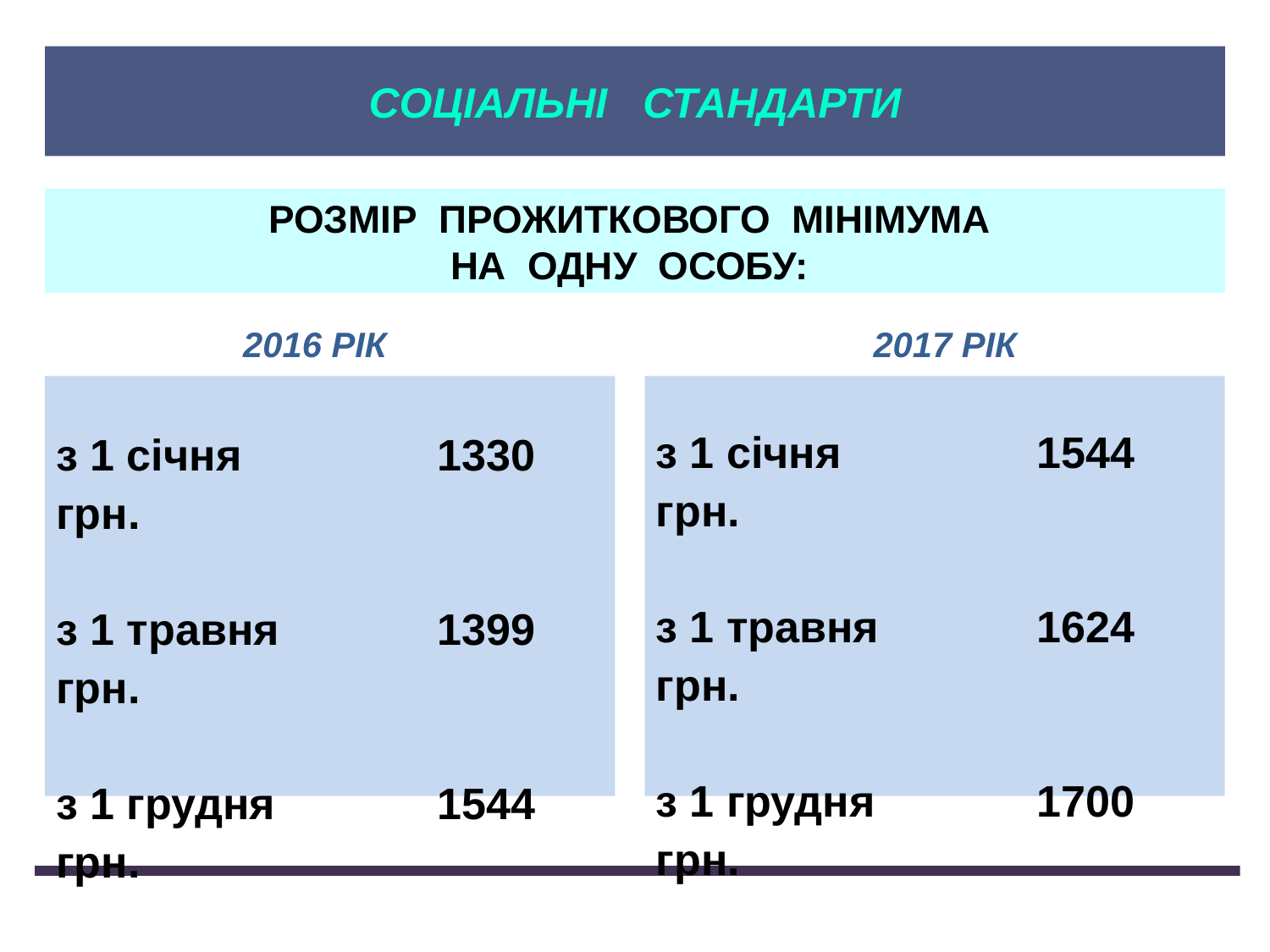

СОЦІАЛЬНІ   СТАНДАРТИ
РОЗМІР  ПРОЖИТКОВОГО  МІНІМУМА
НА  ОДНУ  ОСОБУ:

2016 РІК                                                  2017 РІК

з 1 січня		1544 грн.

з 1 травня		1624 грн.

з 1 грудня		1700 грн.

з 1 січня		1330 грн.

з 1 травня		1399 грн.

з 1 грудня		1544 грн.